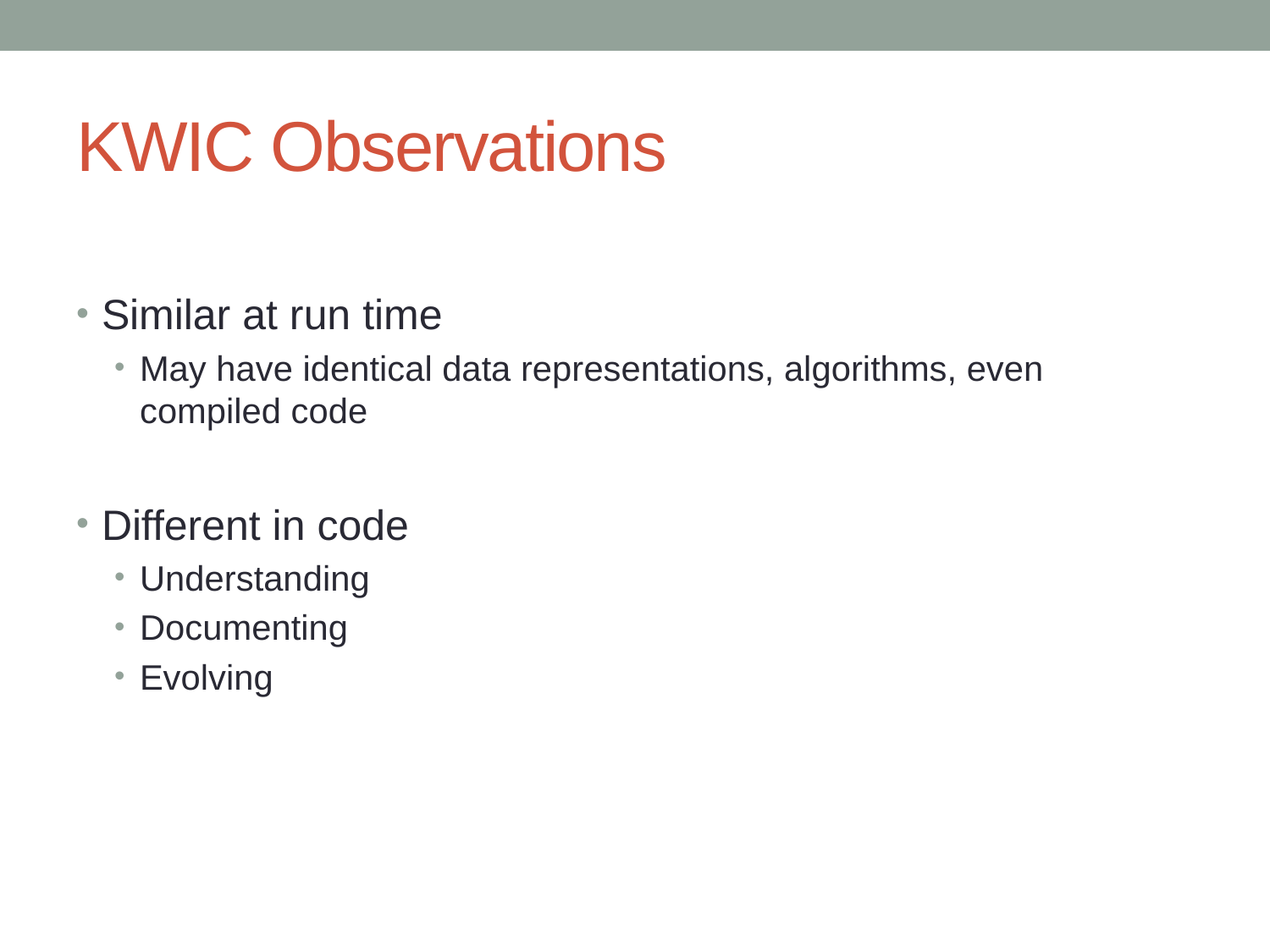

# KWIC Observations

Similar at run time
May have identical data representations, algorithms, even compiled code

Different in code
Understanding
Documenting
Evolving